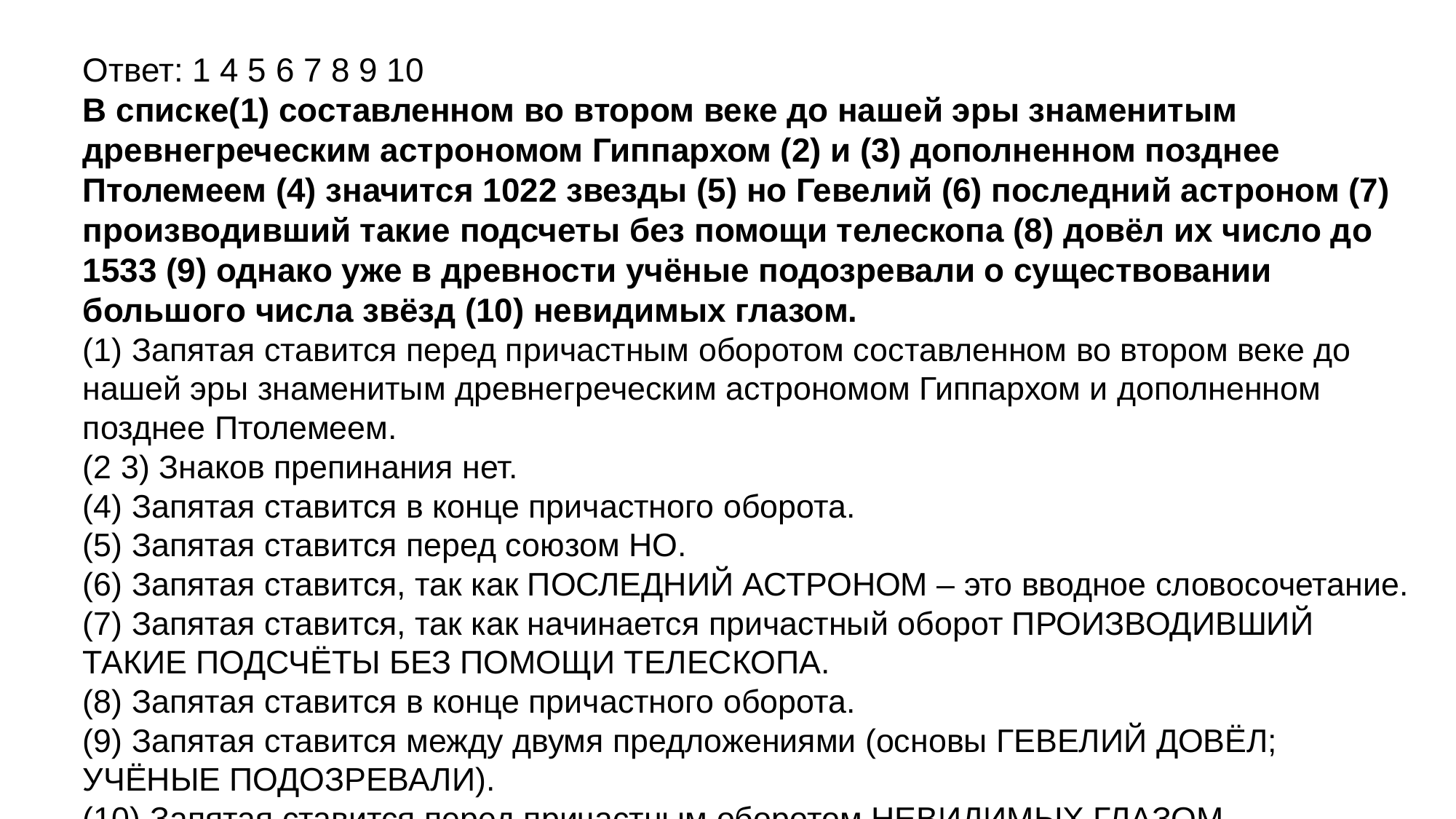

Ответ: 1 4 5 6 7 8 9 10
В списке(1) составленном во втором веке до нашей эры знаменитым древнегреческим астрономом Гиппархом (2) и (3) дополненном позднее Птолемеем (4) значится 1022 звезды (5) но Гевелий (6) последний астроном (7) производивший такие подсчеты без помощи телескопа (8) довёл их число до 1533 (9) однако уже в древности учёные подозревали о существовании большого числа звёзд (10) невидимых глазом.
(1) Запятая ставится перед причастным оборотом составленном во втором веке до нашей эры знаменитым древнегреческим астрономом Гиппархом и дополненном позднее Птолемеем.
(2 3) Знаков препинания нет.
(4) Запятая ставится в конце причастного оборота.
(5) Запятая ставится перед союзом НО.
(6) Запятая ставится, так как ПОСЛЕДНИЙ АСТРОНОМ – это вводное словосочетание.
(7) Запятая ставится, так как начинается причастный оборот ПРОИЗВОДИВШИЙ ТАКИЕ ПОДСЧЁТЫ БЕЗ ПОМОЩИ ТЕЛЕСКОПА.
(8) Запятая ставится в конце причастного оборота.
(9) Запятая ставится между двумя предложениями (основы ГЕВЕЛИЙ ДОВЁЛ; УЧЁНЫЕ ПОДОЗРЕВАЛИ).
(10) Запятая ставится перед причастным оборотом НЕВИДИМЫХ ГЛАЗОМ.